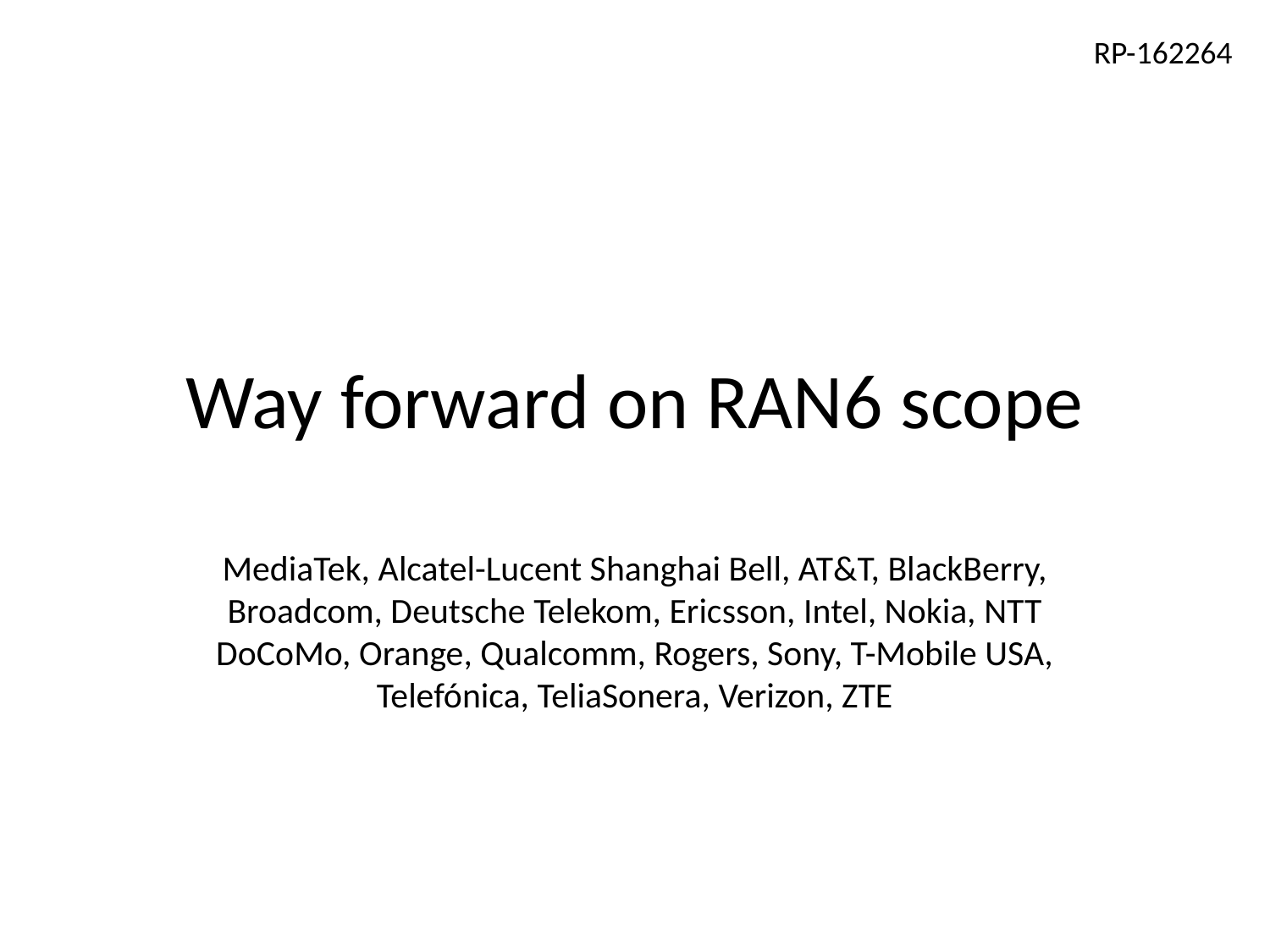

RP-162264
# Way forward on RAN6 scope
MediaTek, Alcatel-Lucent Shanghai Bell, AT&T, BlackBerry, Broadcom, Deutsche Telekom, Ericsson, Intel, Nokia, NTT DoCoMo, Orange, Qualcomm, Rogers, Sony, T-Mobile USA, Telefónica, TeliaSonera, Verizon, ZTE